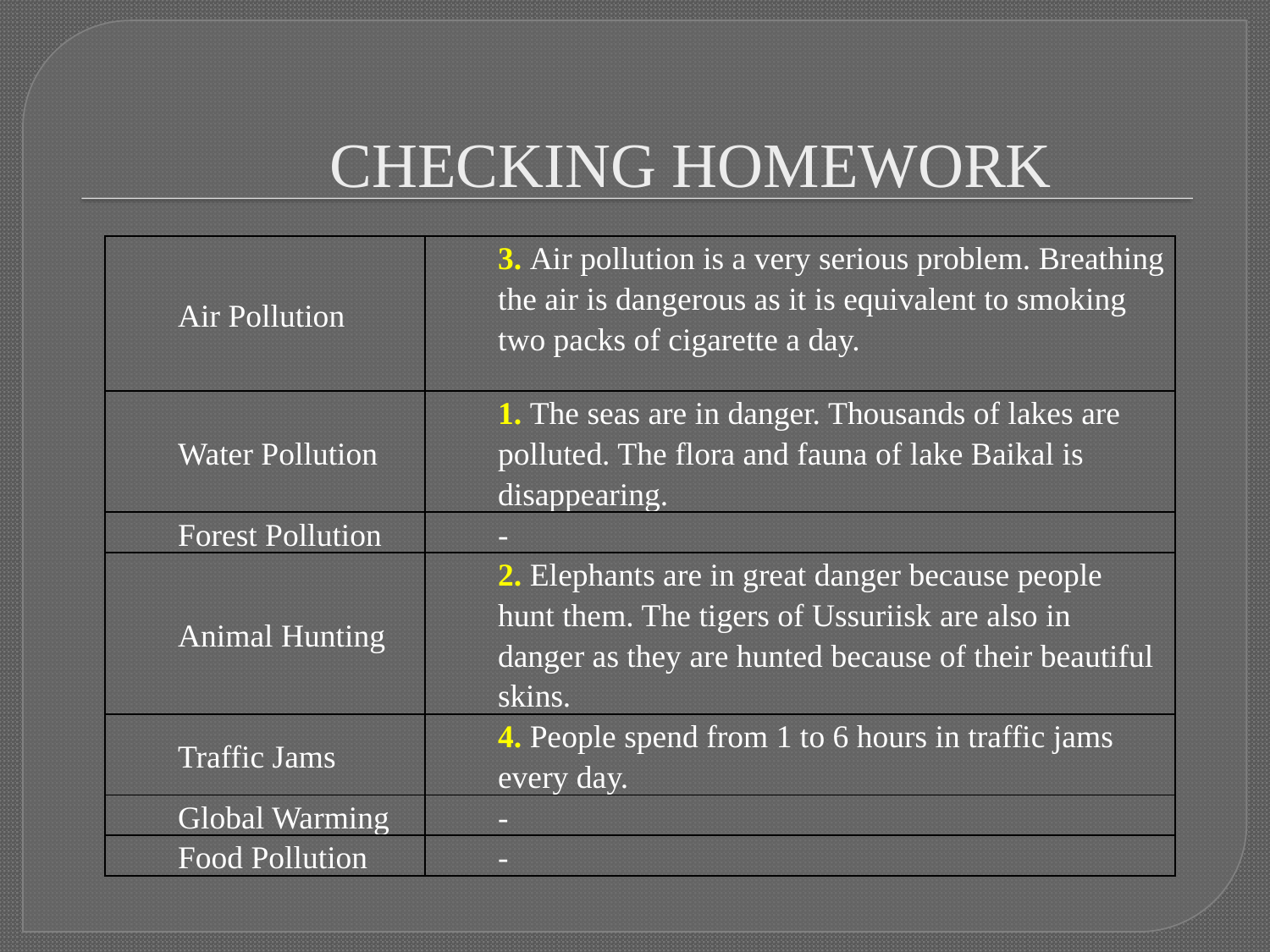

# CHECKING HOMEWORK
| Air Pollution | 3. Air pollution is a very serious problem. Breathing the air is dangerous as it is equivalent to smoking two packs of cigarette a day. |
| --- | --- |
| Water Pollution | 1. The seas are in danger. Thousands of lakes are polluted. The flora and fauna of lake Baikal is disappearing. |
| Forest Pollution | - |
| Animal Hunting | 2. Elephants are in great danger because people hunt them. The tigers of Ussuriisk are also in danger as they are hunted because of their beautiful skins. |
| Traffic Jams | 4. People spend from 1 to 6 hours in traffic jams every day. |
| Global Warming | - |
| Food Pollution | - |